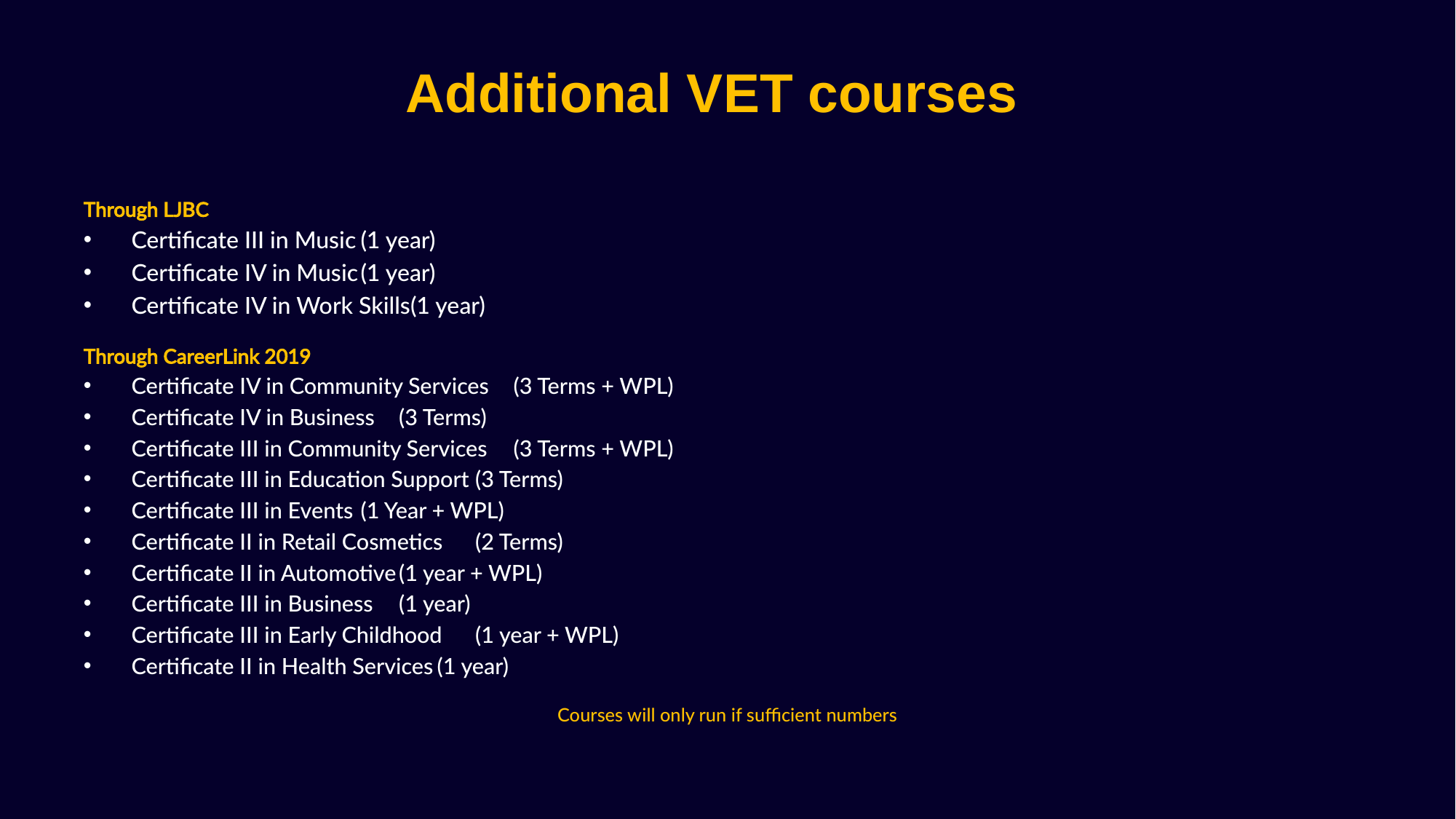

# Additional VET courses
Through LJBC
Certificate III in Music	(1 year)
Certificate IV in Music	(1 year)
Certificate IV in Work Skills(1 year)

Through CareerLink 2019
Certificate IV in Community Services	(3 Terms + WPL)
Certificate IV in Business	(3 Terms)
Certificate III in Community Services	(3 Terms + WPL)
Certificate III in Education Support	(3 Terms)
Certificate III in Events	(1 Year + WPL)
Certificate II in Retail Cosmetics	(2 Terms)
Certificate II in Automotive	(1 year + WPL)
Certificate III in Business	(1 year)
Certificate III in Early Childhood	(1 year + WPL)
Certificate II in Health Services	(1 year)

Courses will only run if sufficient numbers